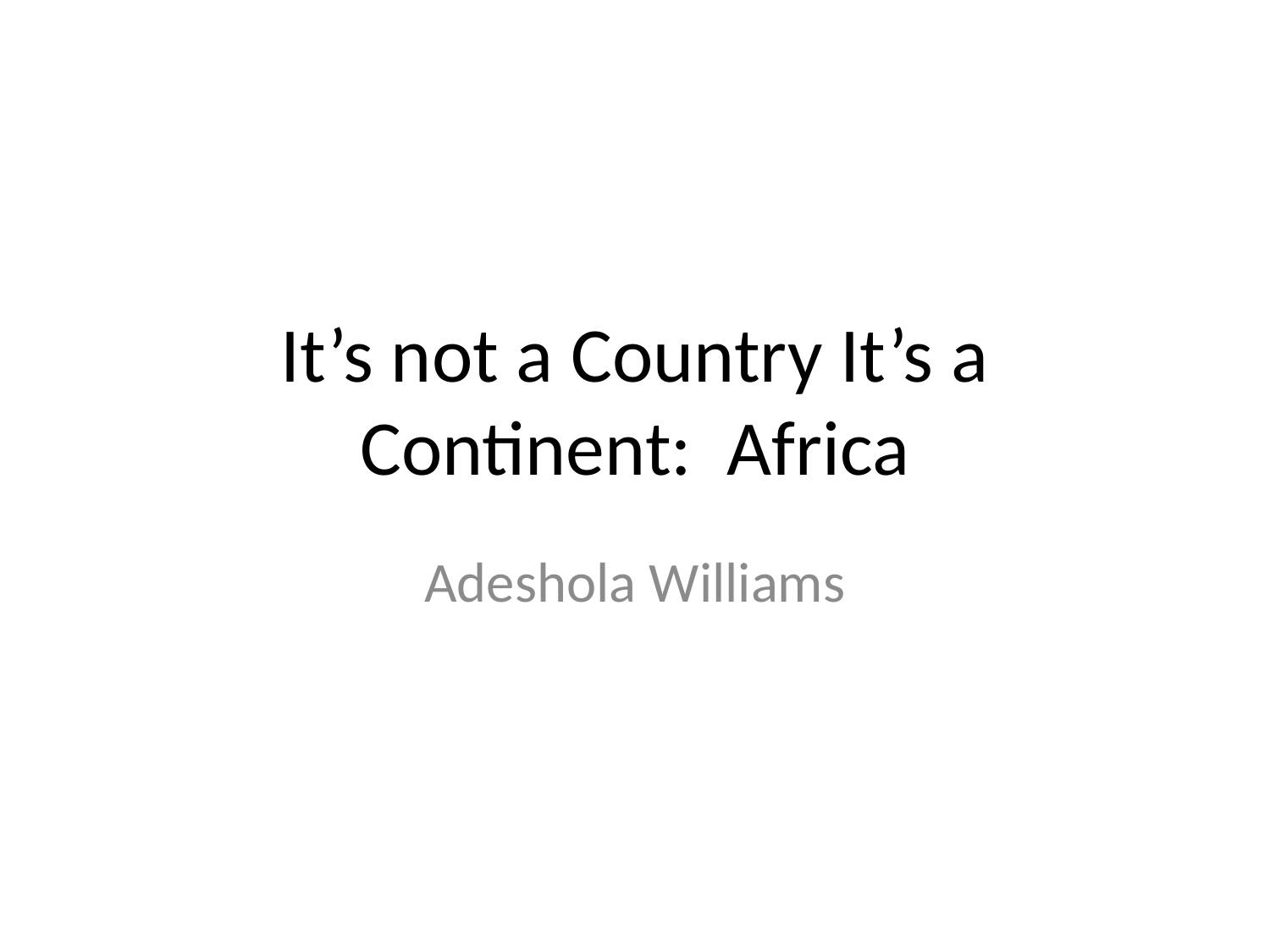

# It’s not a Country It’s a Continent:  Africa
Adeshola Williams